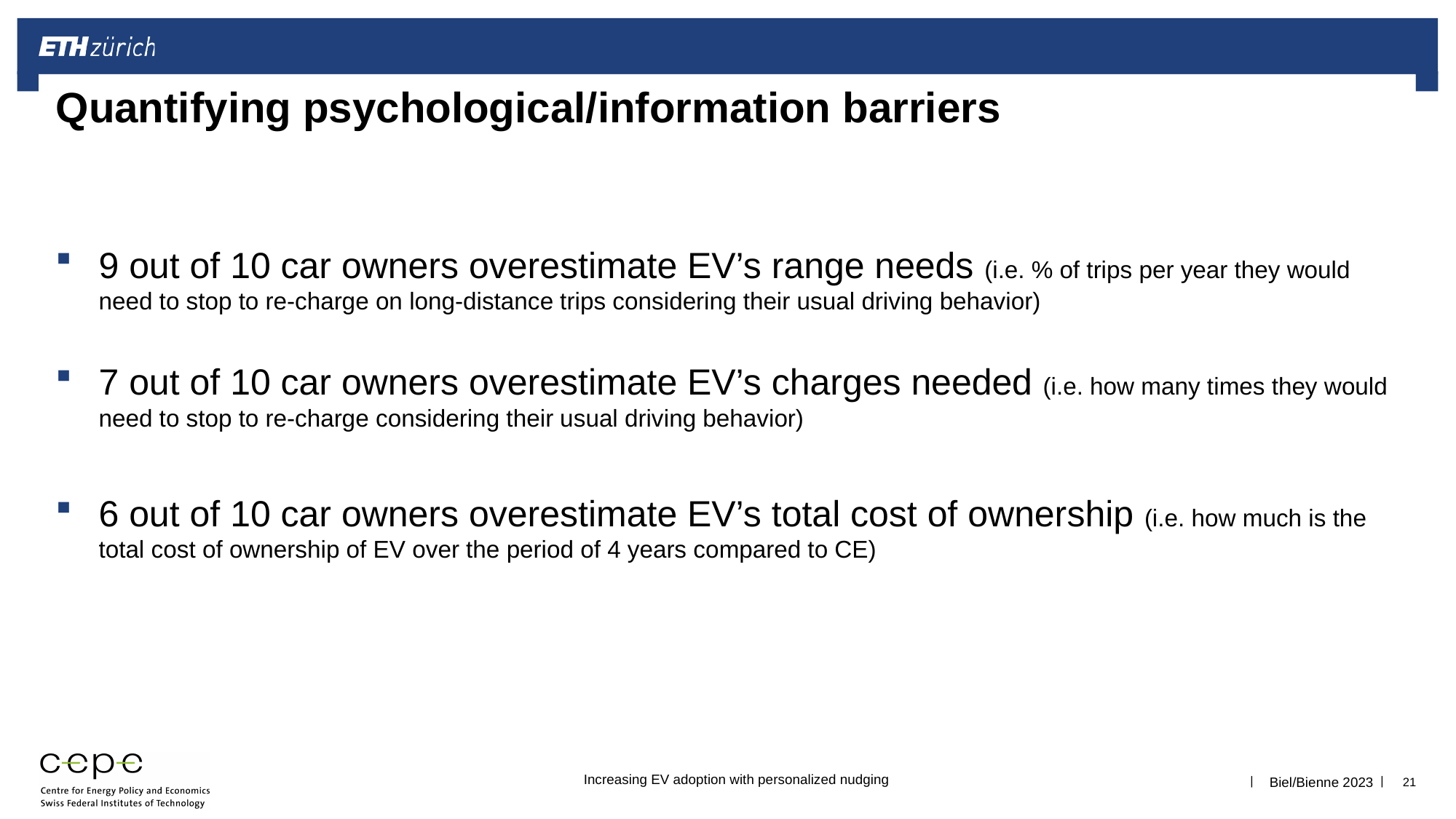

# Quantifying psychological/information barriers
9 out of 10 car owners overestimate EV’s range needs (i.e. % of trips per year they would need to stop to re-charge on long-distance trips considering their usual driving behavior)

7 out of 10 car owners overestimate EV’s charges needed (i.e. how many times they would need to stop to re-charge considering their usual driving behavior)

6 out of 10 car owners overestimate EV’s total cost of ownership (i.e. how much is the total cost of ownership of EV over the period of 4 years compared to CE)
21
Increasing EV adoption with personalized nudging
Biel/Bienne 2023